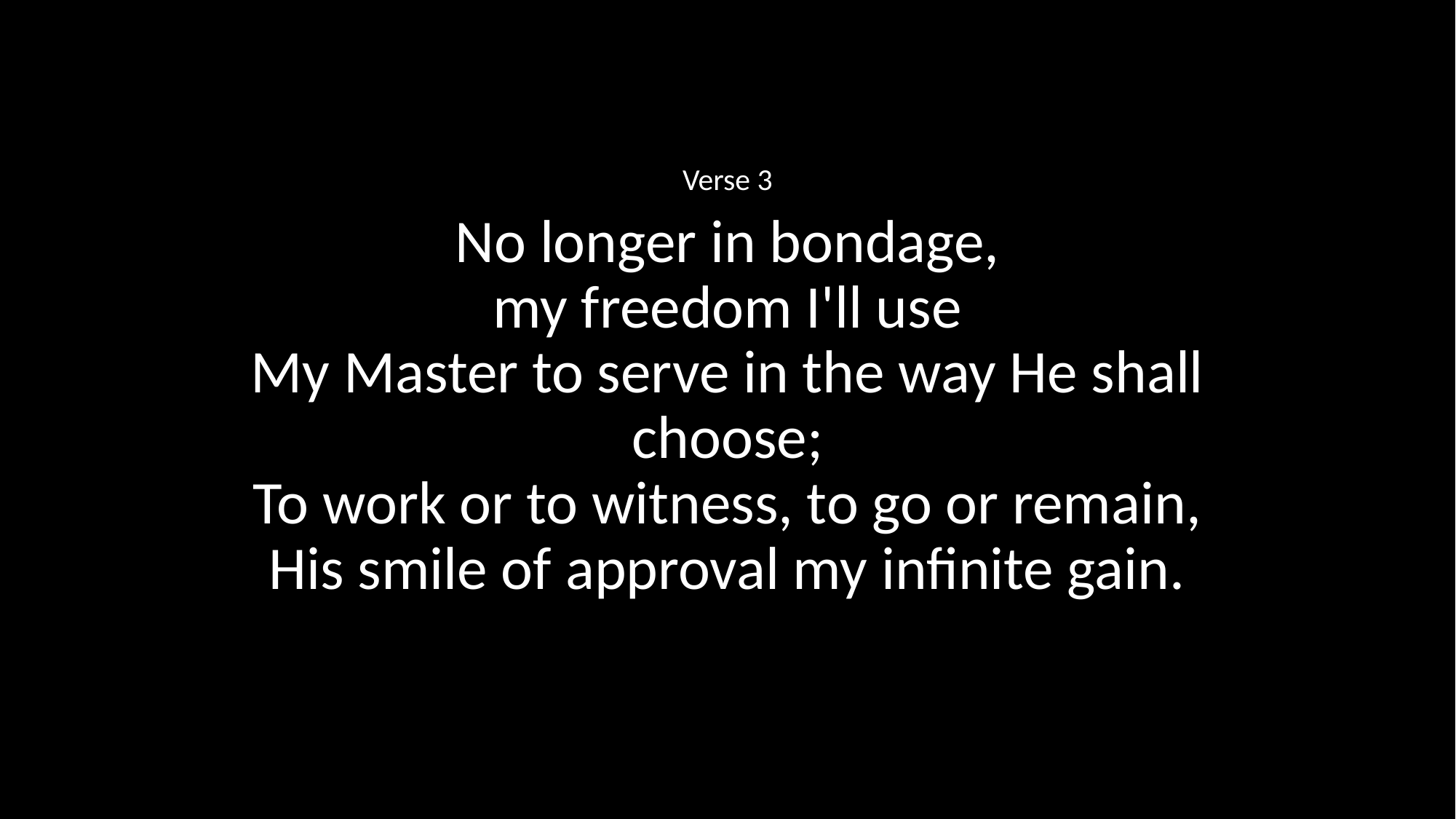

Verse 3
No longer in bondage,
my freedom I'll use
My Master to serve in the way He shall choose;
To work or to witness, to go or remain,
His smile of approval my infinite gain.